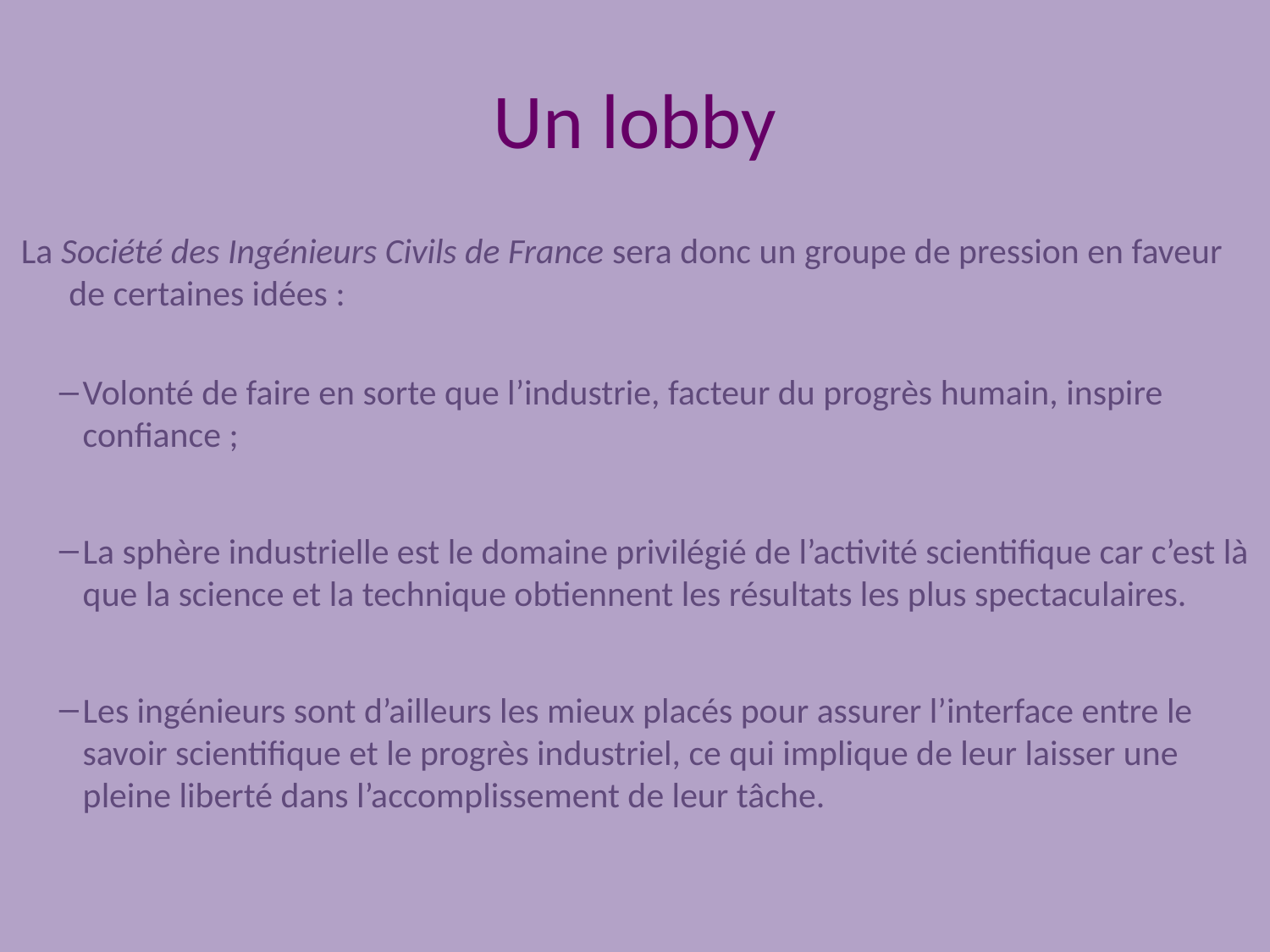

# Un lobby
La Société des Ingénieurs Civils de France sera donc un groupe de pression en faveur de certaines idées :

Volonté de faire en sorte que l’industrie, facteur du progrès humain, inspire confiance ;

La sphère industrielle est le domaine privilégié de l’activité scientifique car c’est là que la science et la technique obtiennent les résultats les plus spectaculaires.

Les ingénieurs sont d’ailleurs les mieux placés pour assurer l’interface entre le savoir scientifique et le progrès industriel, ce qui implique de leur laisser une pleine liberté dans l’accomplissement de leur tâche.